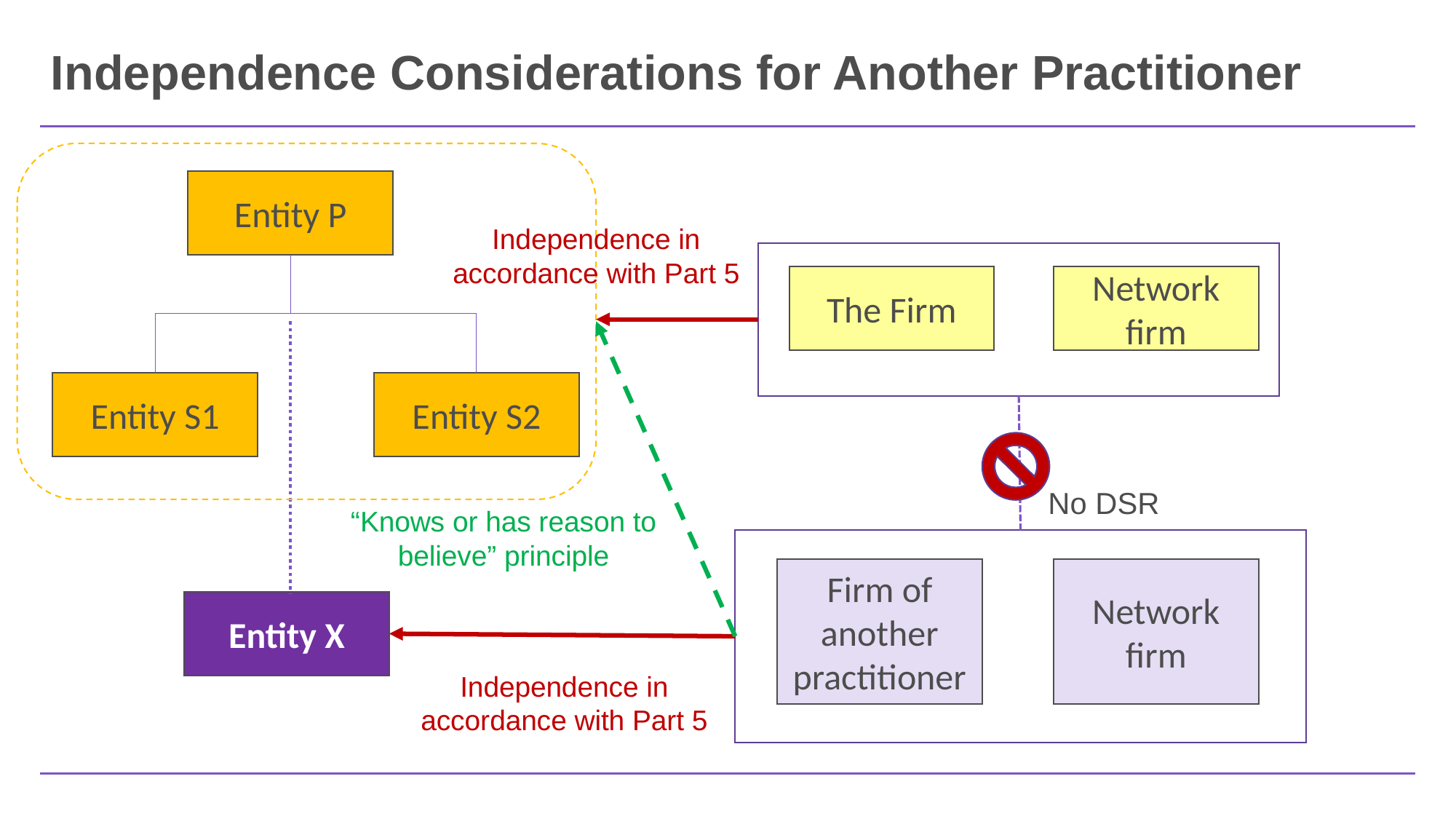

# Independence Considerations for Another Practitioner

Entity P
Independence in accordance with Part 5

The Firm
Network firm
Entity S1
Entity S2

No DSR
“Knows or has reason to believe” principle

Firm of another practitioner
Network firm
Entity X
Independence in accordance with Part 5